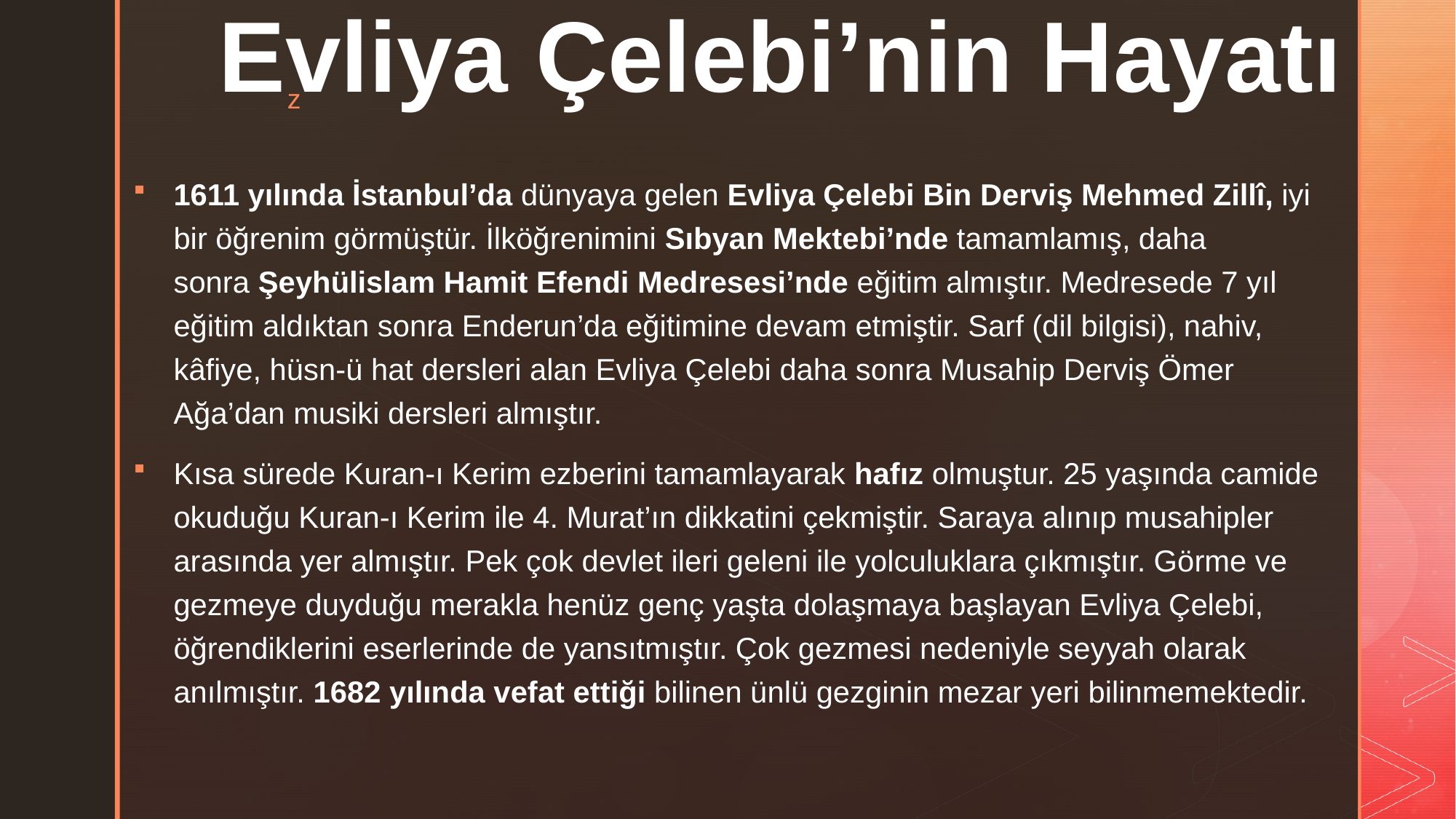

# Evliya Çelebi’nin Hayatı
1611 yılında İstanbul’da dünyaya gelen Evliya Çelebi Bin Derviş Mehmed Zillî, iyi bir öğrenim görmüştür. İlköğrenimini Sıbyan Mektebi’nde tamamlamış, daha sonra Şeyhülislam Hamit Efendi Medresesi’nde eğitim almıştır. Medresede 7 yıl eğitim aldıktan sonra Enderun’da eğitimine devam etmiştir. Sarf (dil bilgisi), nahiv, kâfiye, hüsn-ü hat dersleri alan Evliya Çelebi daha sonra Musahip Derviş Ömer Ağa’dan musiki dersleri almıştır.
Kısa sürede Kuran-ı Kerim ezberini tamamlayarak hafız olmuştur. 25 yaşında camide okuduğu Kuran-ı Kerim ile 4. Murat’ın dikkatini çekmiştir. Saraya alınıp musahipler arasında yer almıştır. Pek çok devlet ileri geleni ile yolculuklara çıkmıştır. Görme ve gezmeye duyduğu merakla henüz genç yaşta dolaşmaya başlayan Evliya Çelebi, öğrendiklerini eserlerinde de yansıtmıştır. Çok gezmesi nedeniyle seyyah olarak anılmıştır. 1682 yılında vefat ettiği bilinen ünlü gezginin mezar yeri bilinmemektedir.